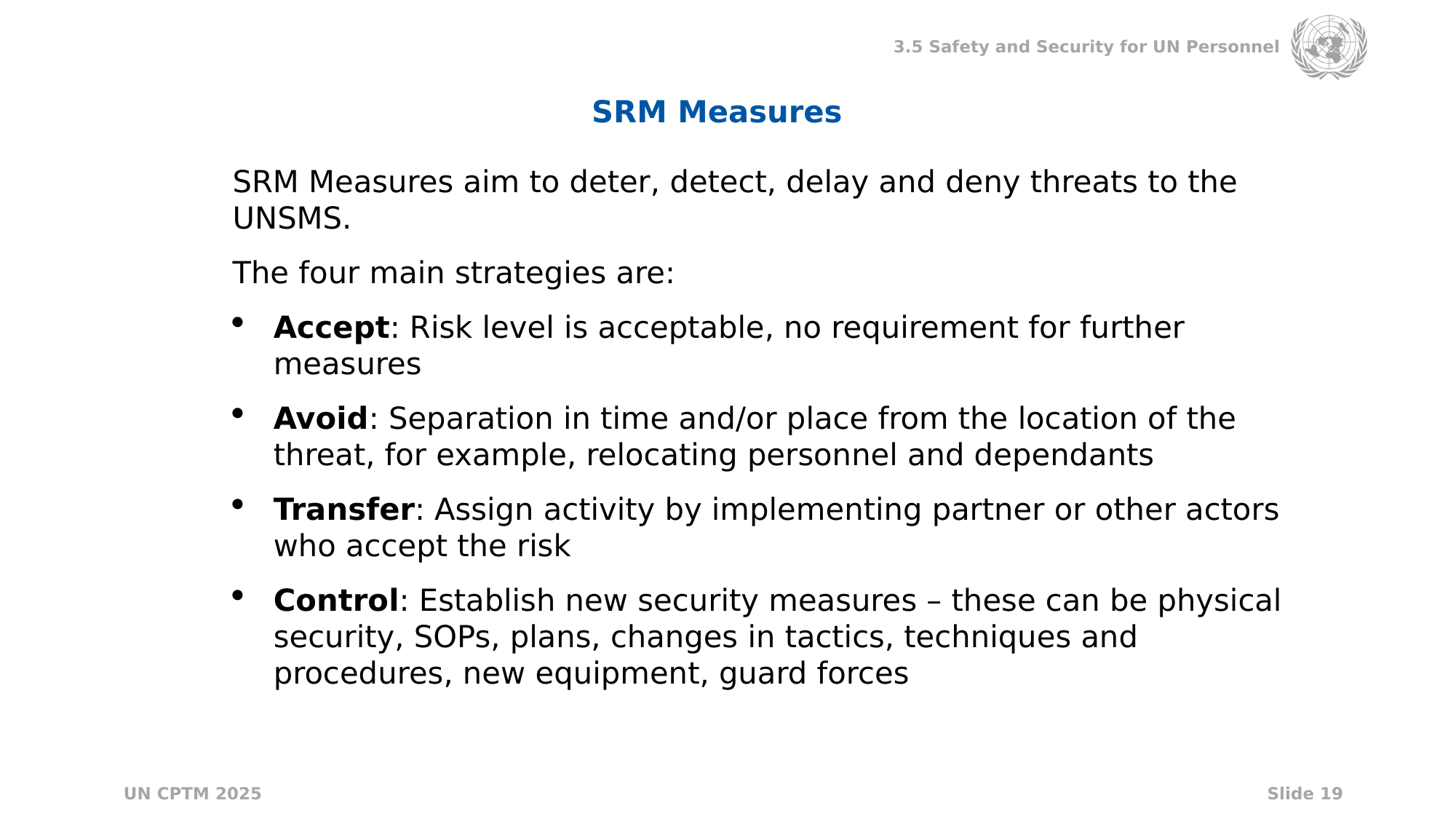

SRM Measures
SRM Measures aim to deter, detect, delay and deny threats to the UNSMS.
The four main strategies are:
Accept: Risk level is acceptable, no requirement for further measures
Avoid: Separation in time and/or place from the location of the threat, for example, relocating personnel and dependants
Transfer: Assign activity by implementing partner or other actors who accept the risk
Control: Establish new security measures – these can be physical security, SOPs, plans, changes in tactics, techniques and procedures, new equipment, guard forces